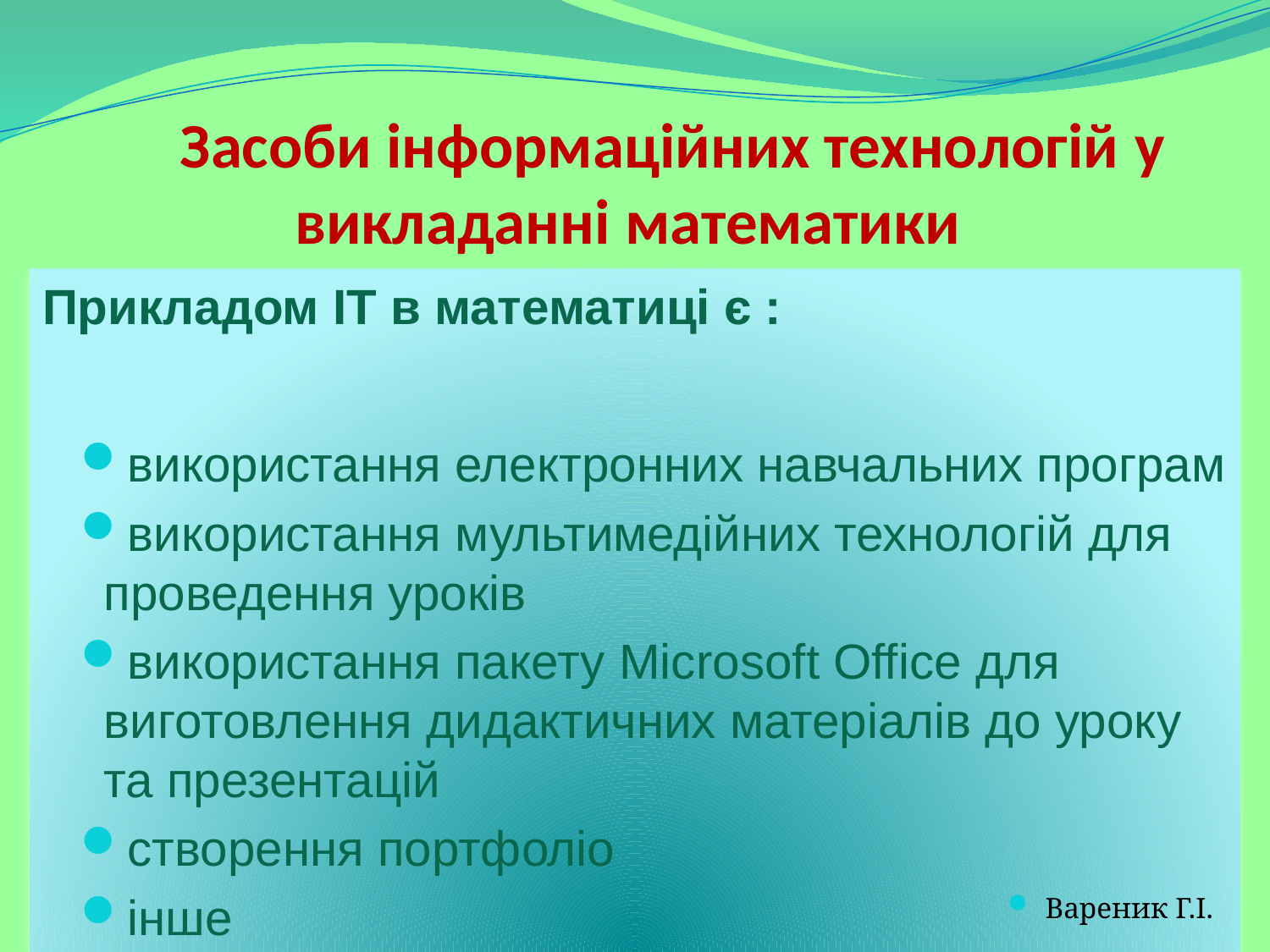

# Засоби інформаційних технологій у викладанні математики
Прикладом ІТ в математиці є :

використання електронних навчальних програм
використання мультимедійних технологій для проведення уроків
використання пакету Microsoft Office для виготовлення дидактичних матеріалів до уроку та презентацій
створення портфоліо
інше

Вареник Г.І.